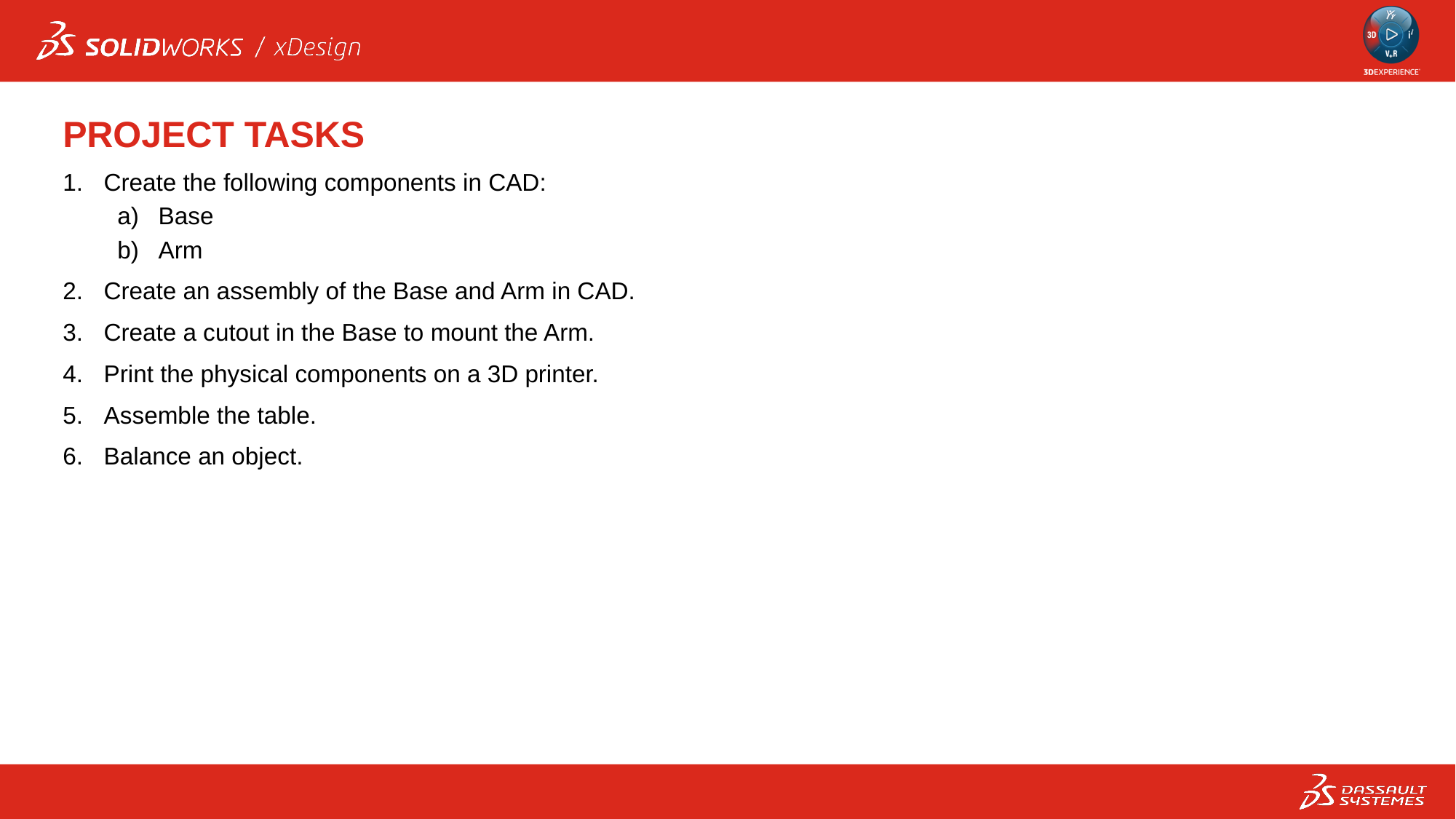

PROJECT TASKS
Create the following components in CAD:
Base
Arm
Create an assembly of the Base and Arm in CAD.
Create a cutout in the Base to mount the Arm.
Print the physical components on a 3D printer.
Assemble the table.
Balance an object.